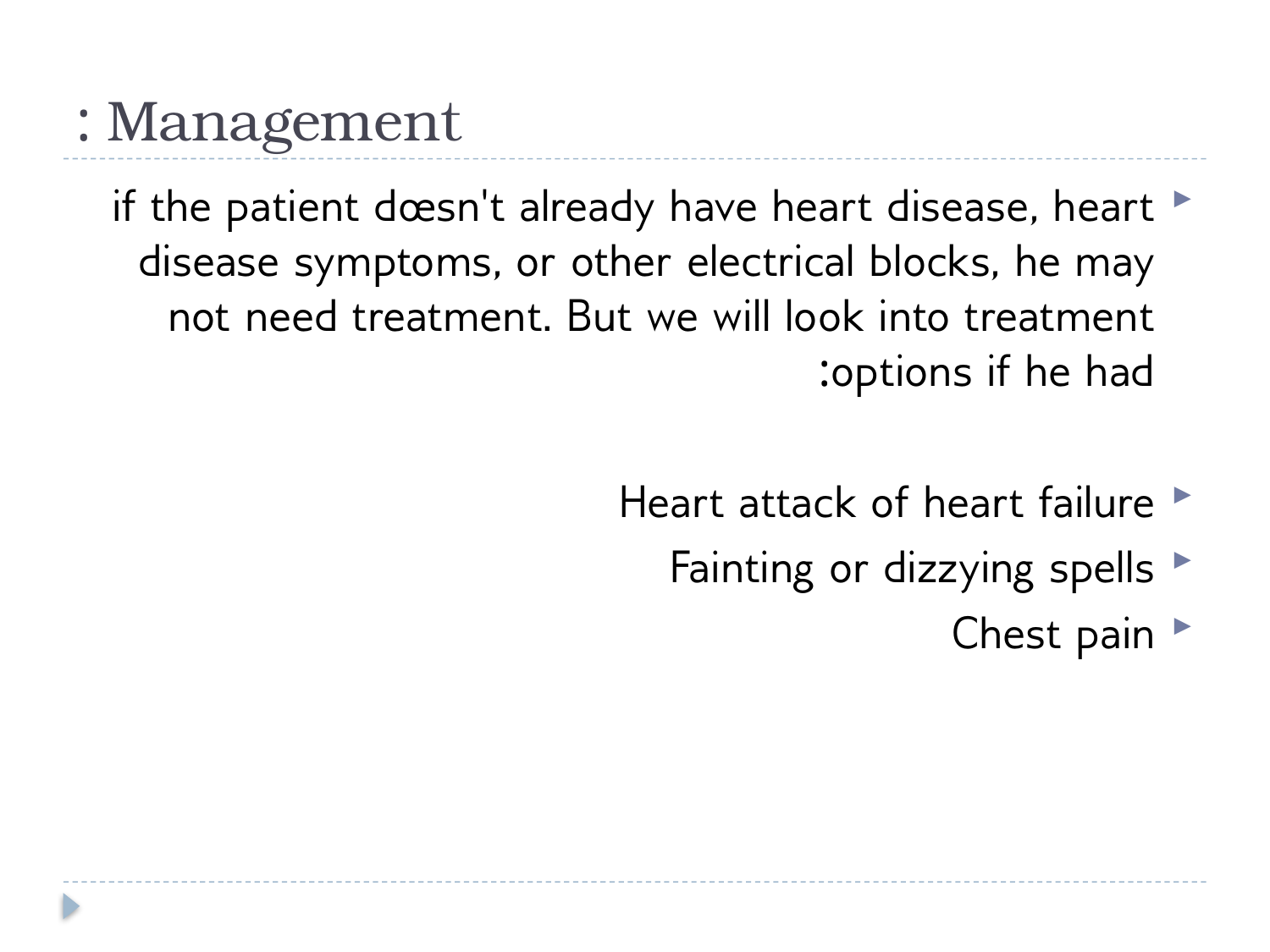

# Management :
if the patient doesn't already have heart disease, heart disease symptoms, or other electrical blocks, he may not need treatment. But we will look into treatment options if he had:

Heart attack of heart failure
Fainting or dizzying spells
Chest pain